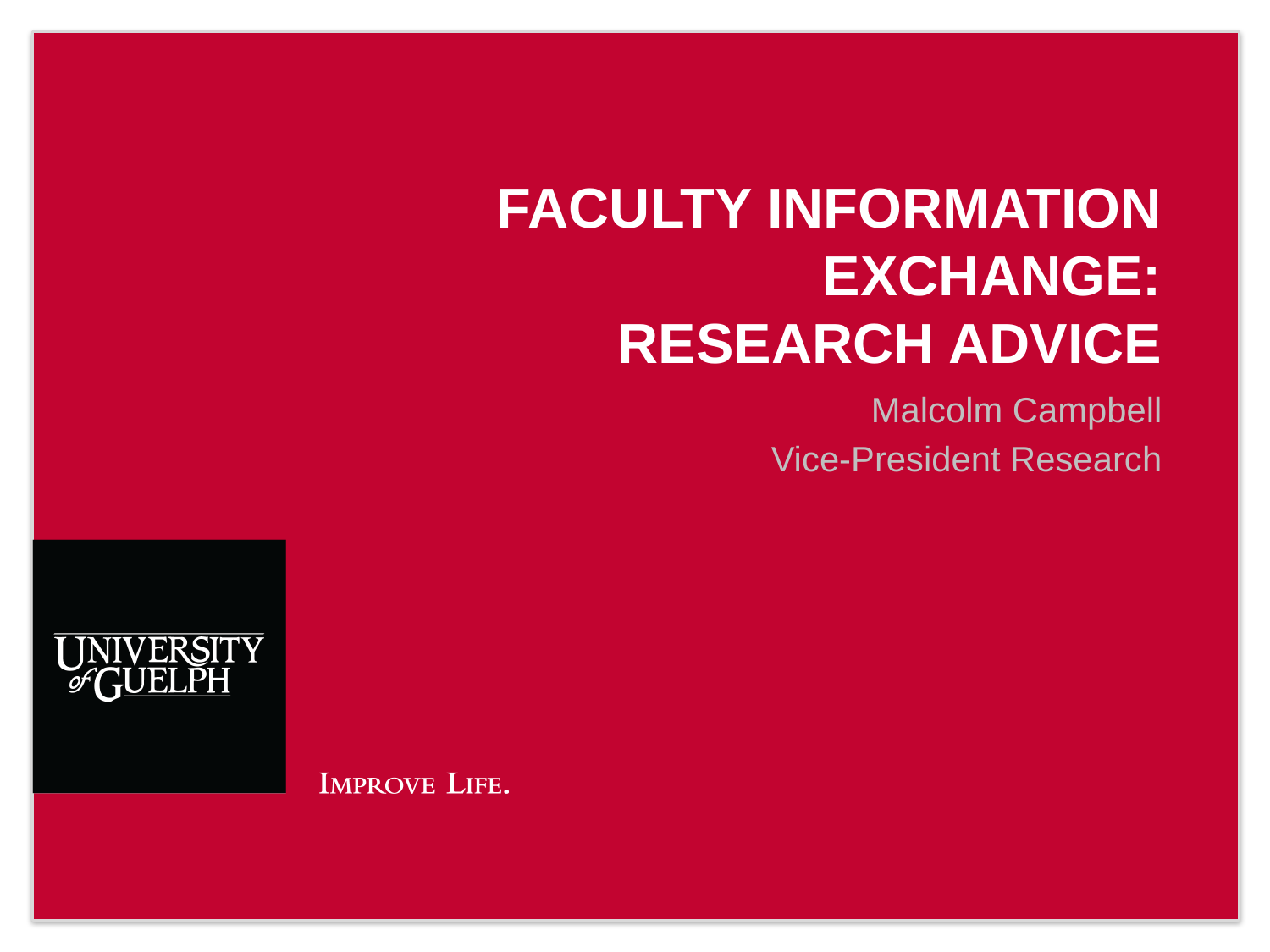

# Faculty Information Exchange: Research Advice
Malcolm Campbell
Vice-President Research